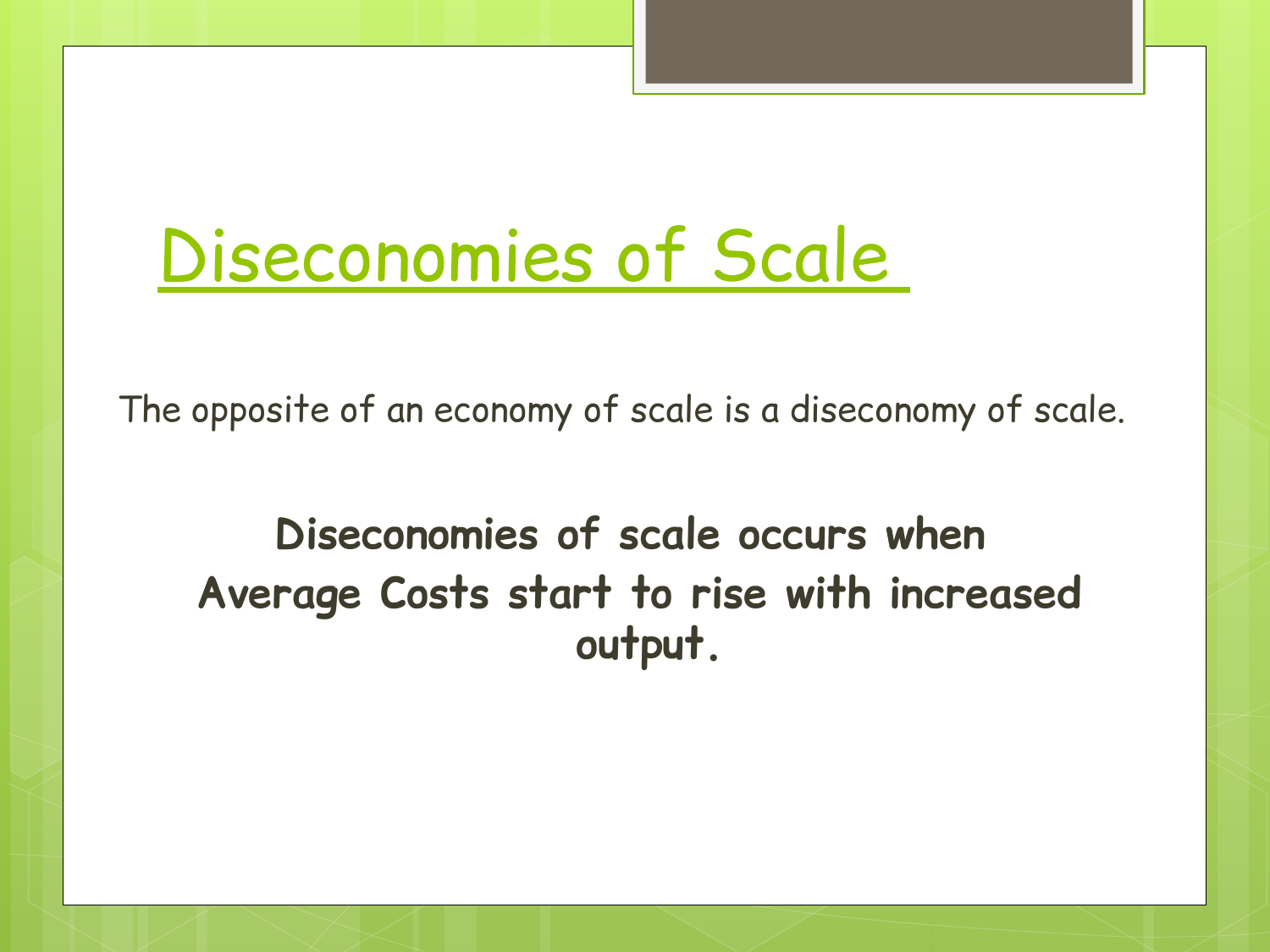

# Diseconomies of Scale

The opposite of an economy of scale is a diseconomy of scale.

Diseconomies of scale occurs when
Average Costs start to rise with increased output.